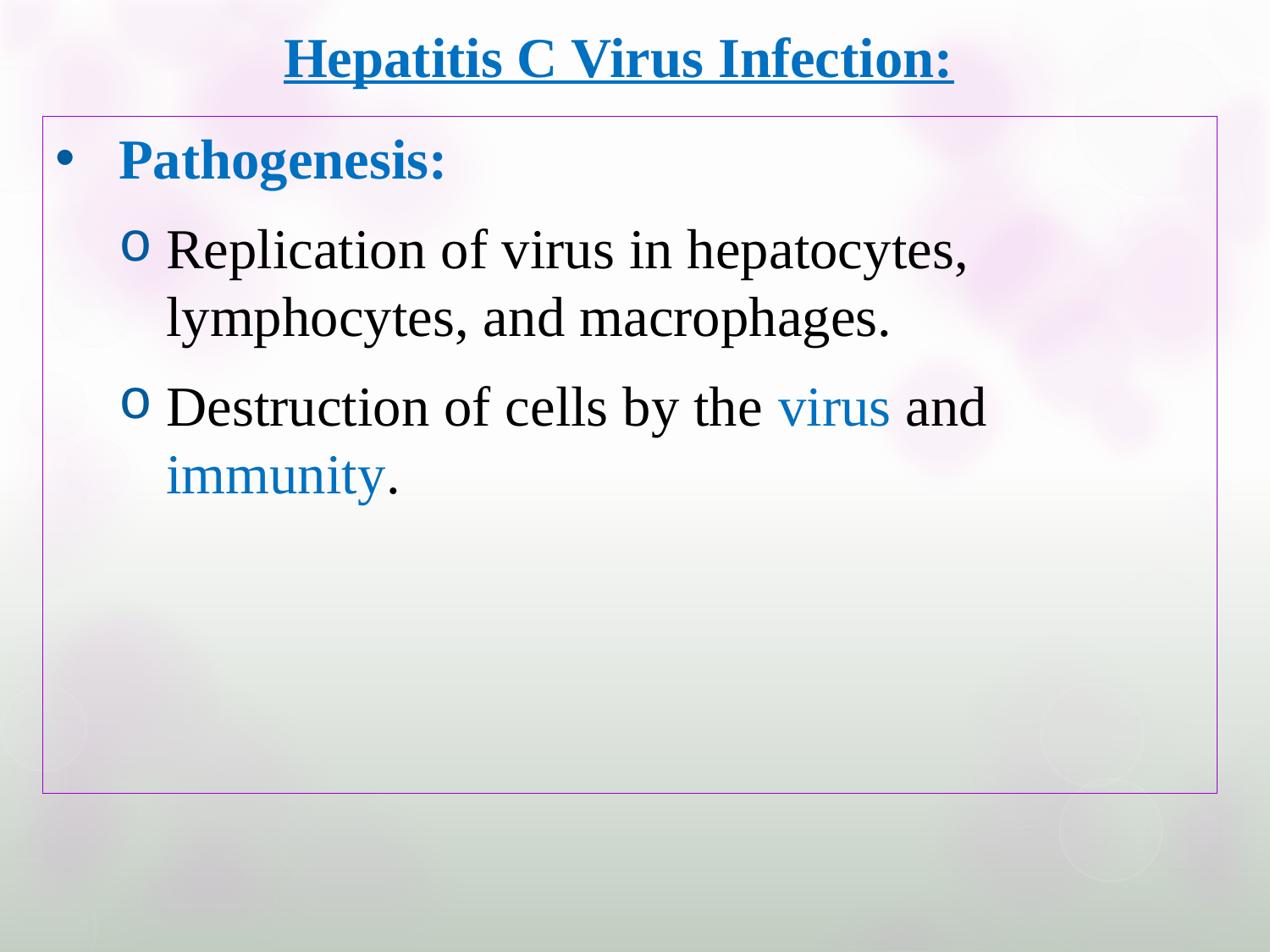

# Hepatitis C Virus Infection:
Pathogenesis:
Replication of virus in hepatocytes, lymphocytes, and macrophages.
Destruction of cells by the virus and immunity.